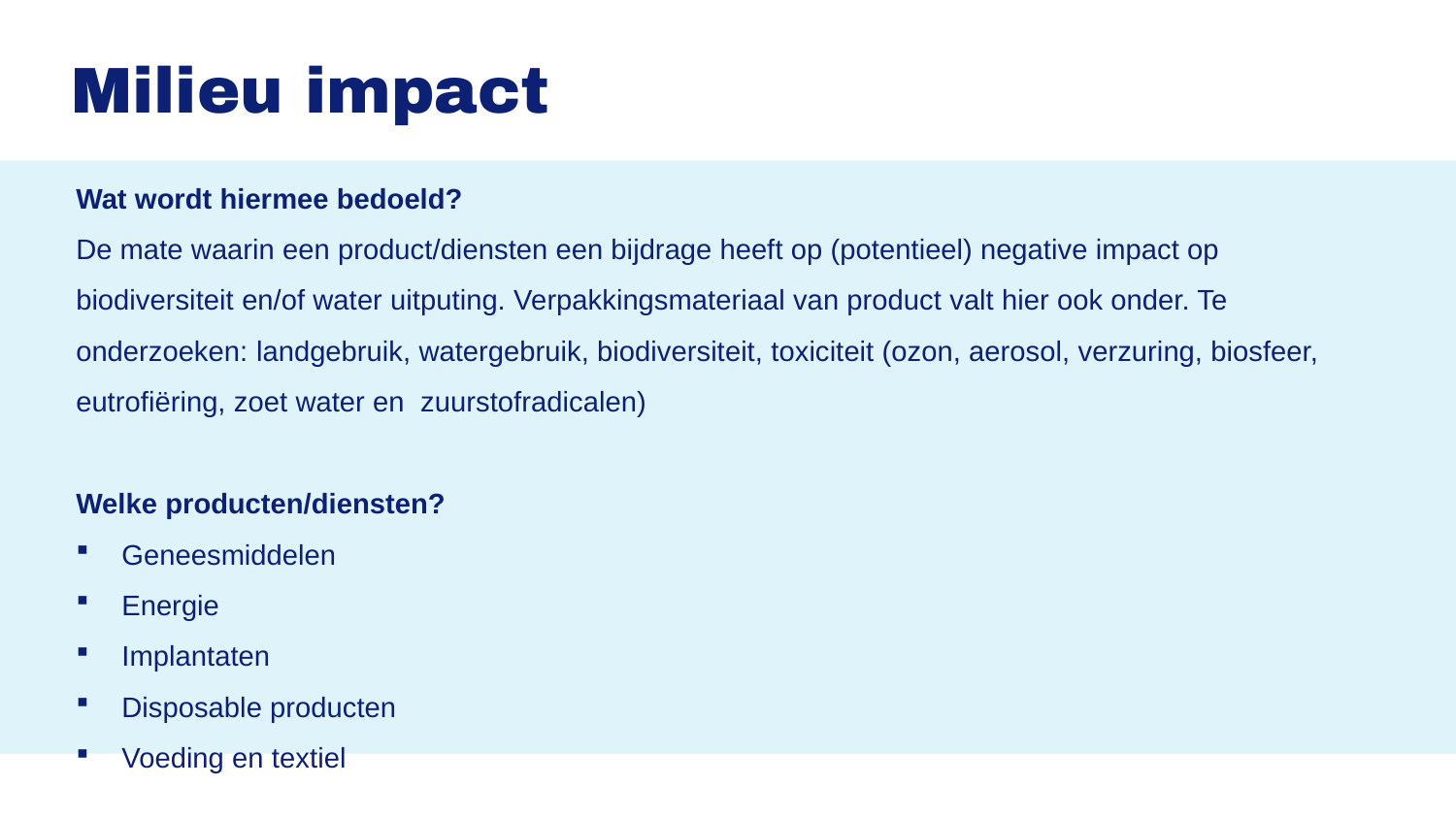

# Milieu impact
Wat wordt hiermee bedoeld?
De mate waarin een product/diensten een bijdrage heeft op (potentieel) negative impact op biodiversiteit en/of water uitputing. Verpakkingsmateriaal van product valt hier ook onder. Te onderzoeken: landgebruik, watergebruik, biodiversiteit, toxiciteit (ozon, aerosol, verzuring, biosfeer, eutrofiëring, zoet water en  zuurstofradicalen)

Welke producten/diensten?
Geneesmiddelen
Energie
Implantaten
Disposable producten
Voeding en textiel